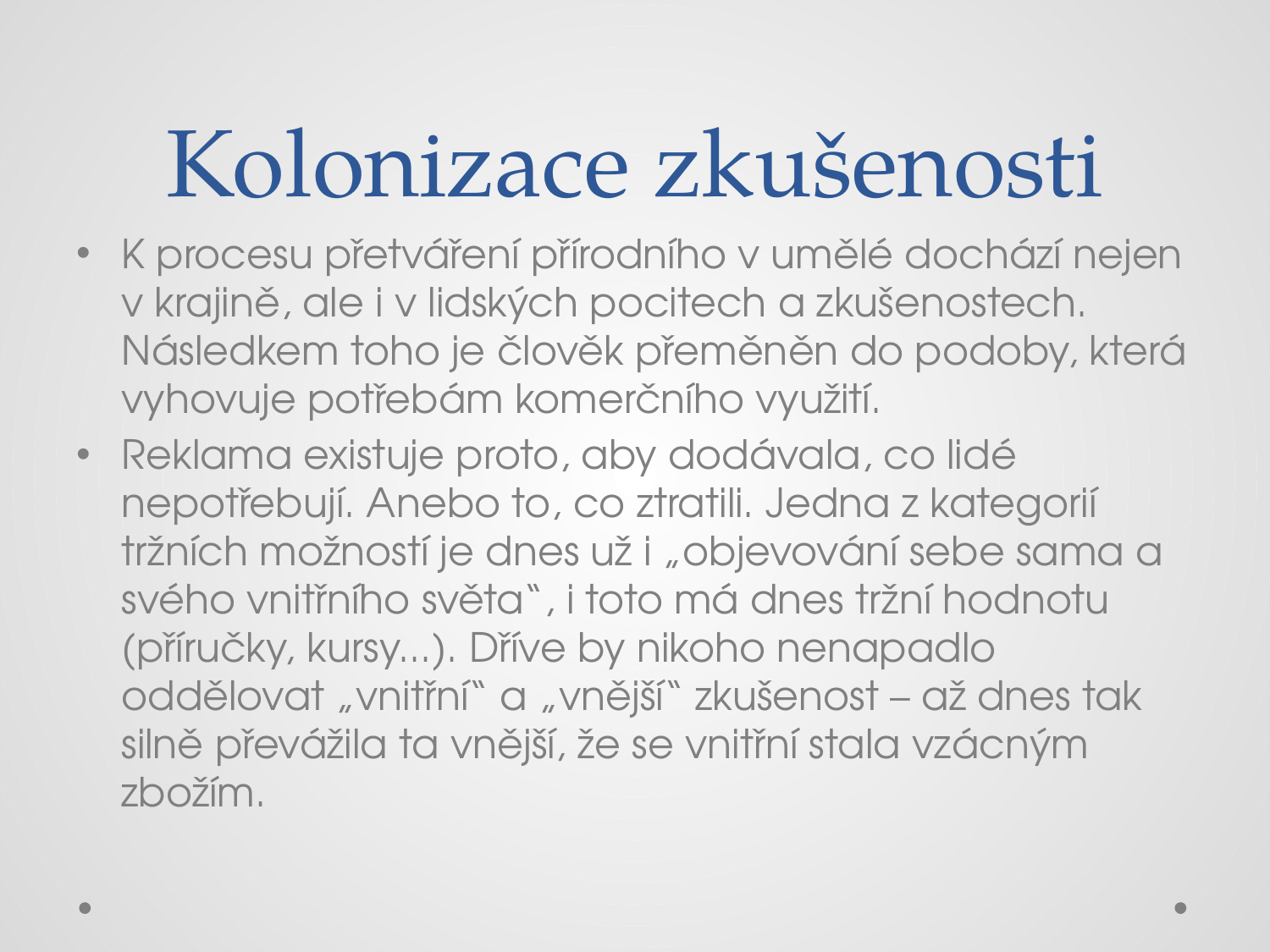

# Kolonizace zkušenosti
K procesu přetváření přírodního v umělé dochází nejen v krajině, ale i v lidských pocitech a zkušenostech. Následkem toho je člověk přeměněn do podoby, která vyhovuje potřebám komerčního využití.
Reklama existuje proto, aby dodávala, co lidé nepotřebují. Anebo to, co ztratili. Jedna z kategorií tržních možností je dnes už i „objevování sebe sama a svého vnitřního světa“, i toto má dnes tržní hodnotu (příručky, kursy...). Dříve by nikoho nenapadlo oddělovat „vnitřní“ a „vnější“ zkušenost – až dnes tak silně převážila ta vnější, že se vnitřní stala vzácným zbožím.